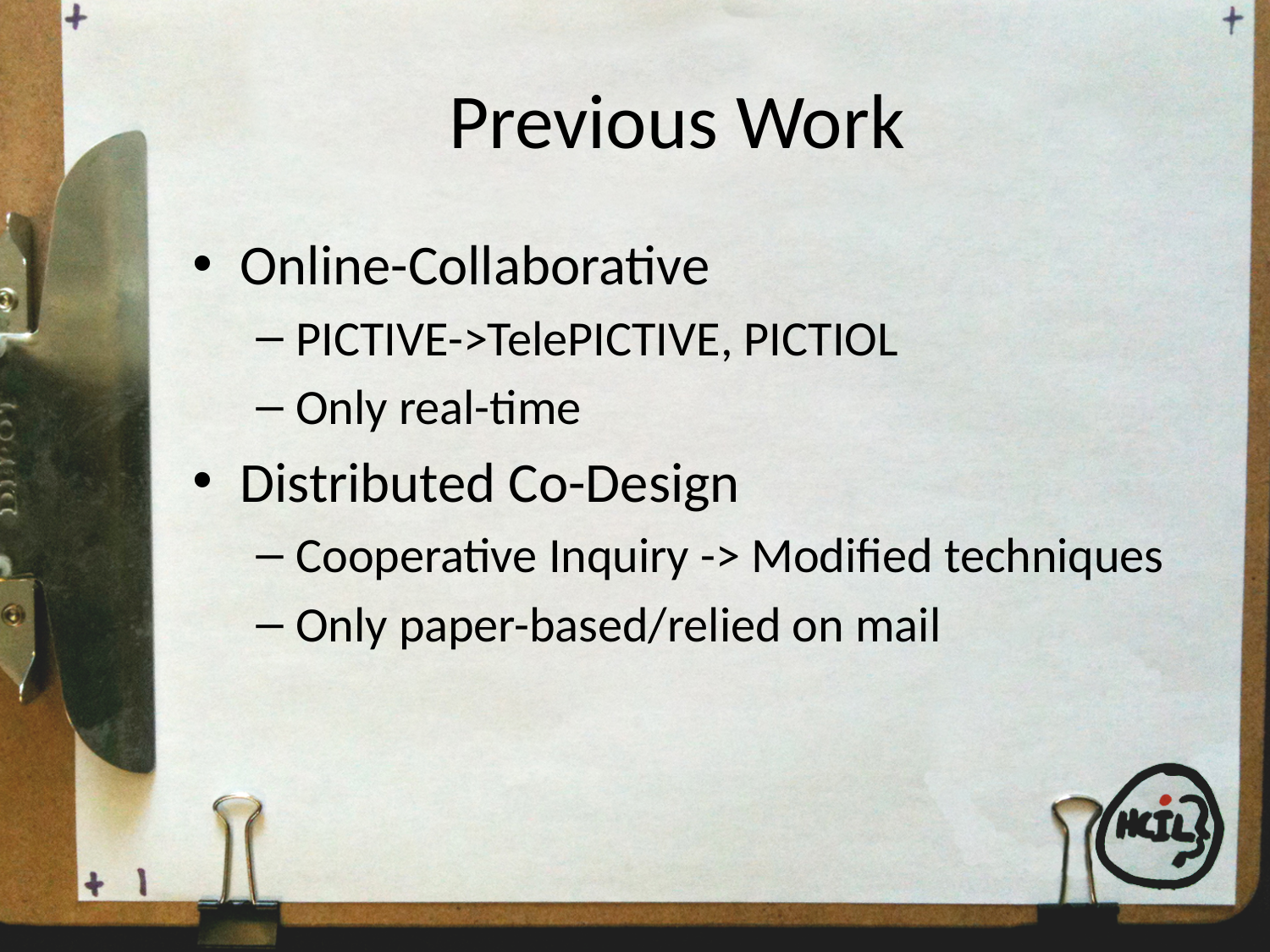

# Previous Work
Online-Collaborative
PICTIVE->TelePICTIVE, PICTIOL
Only real-time
Distributed Co-Design
Cooperative Inquiry -> Modified techniques
Only paper-based/relied on mail